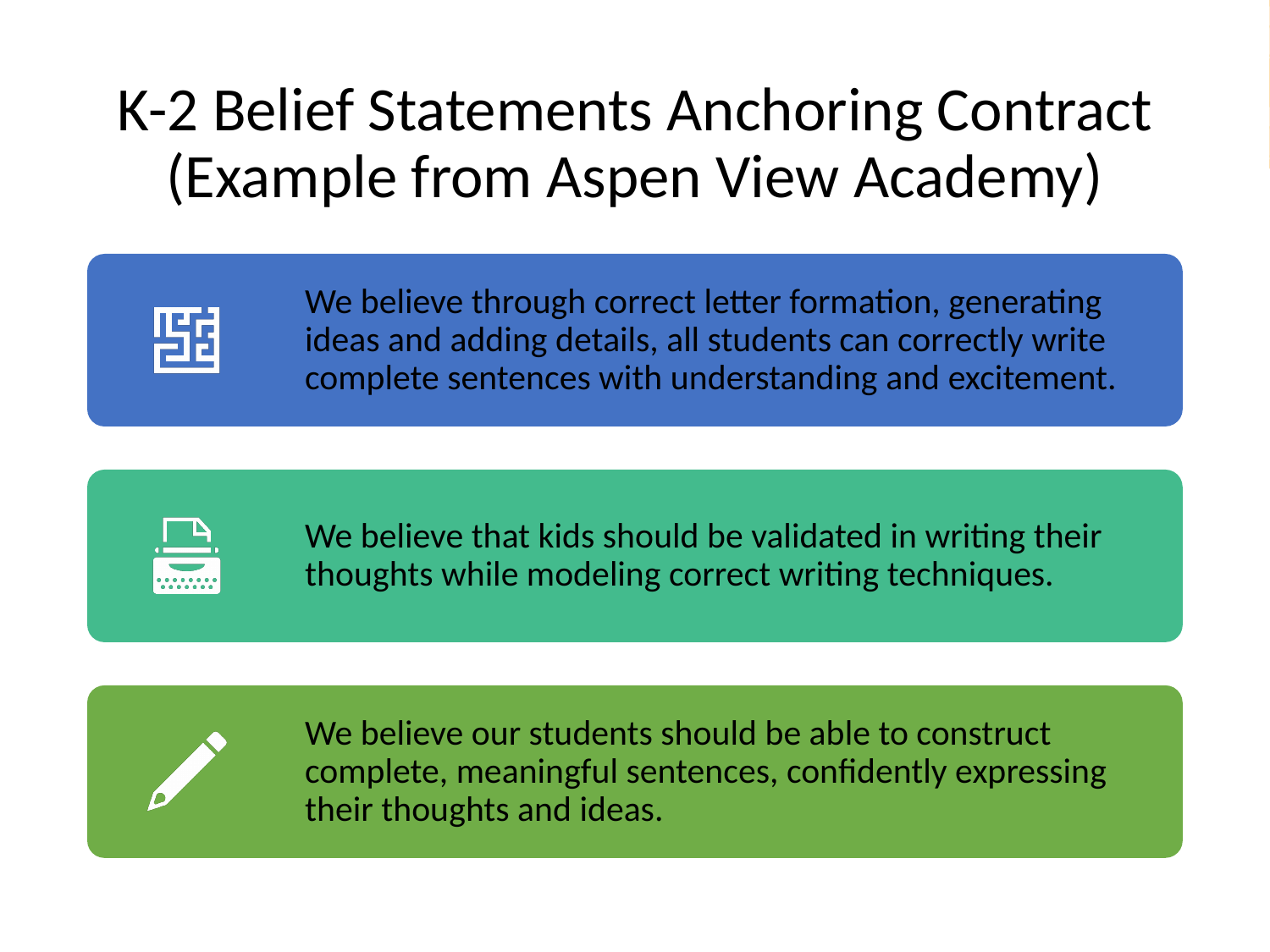

# K-2 Belief Statements Anchoring Contract (Example from Aspen View Academy)
We believe through correct letter formation, generating ideas and adding details, all students can correctly write complete sentences with understanding and excitement.
We believe that kids should be validated in writing their thoughts while modeling correct writing techniques.
We believe our students should be able to construct complete, meaningful sentences, confidently expressing their thoughts and ideas.